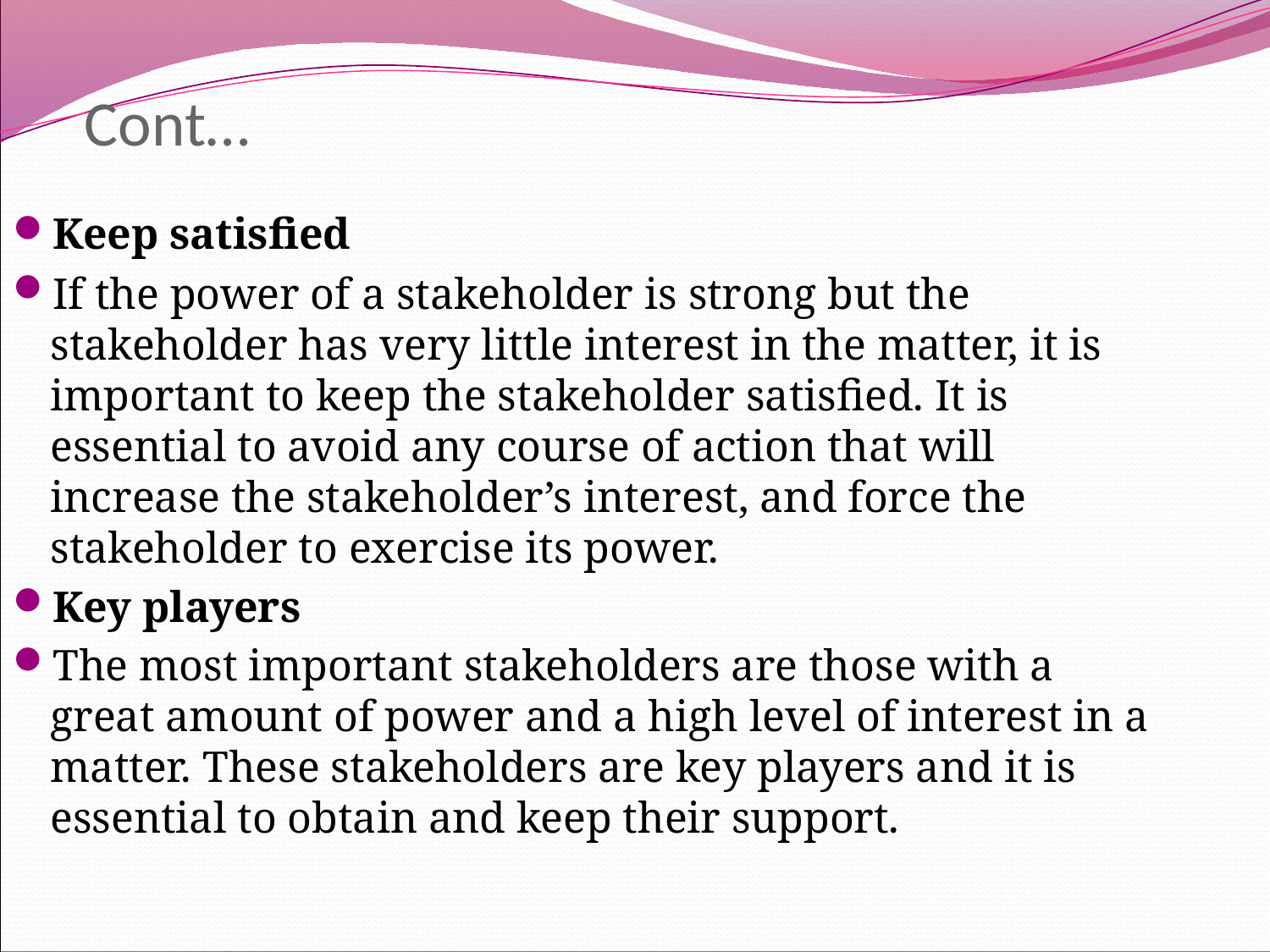

# Cont…
Keep satisfied
If the power of a stakeholder is strong but the stakeholder has very little interest in the matter, it is important to keep the stakeholder satisfied. It is essential to avoid any course of action that will increase the stakeholder’s interest, and force the stakeholder to exercise its power.
Key players
The most important stakeholders are those with a great amount of power and a high level of interest in a matter. These stakeholders are key players and it is essential to obtain and keep their support.